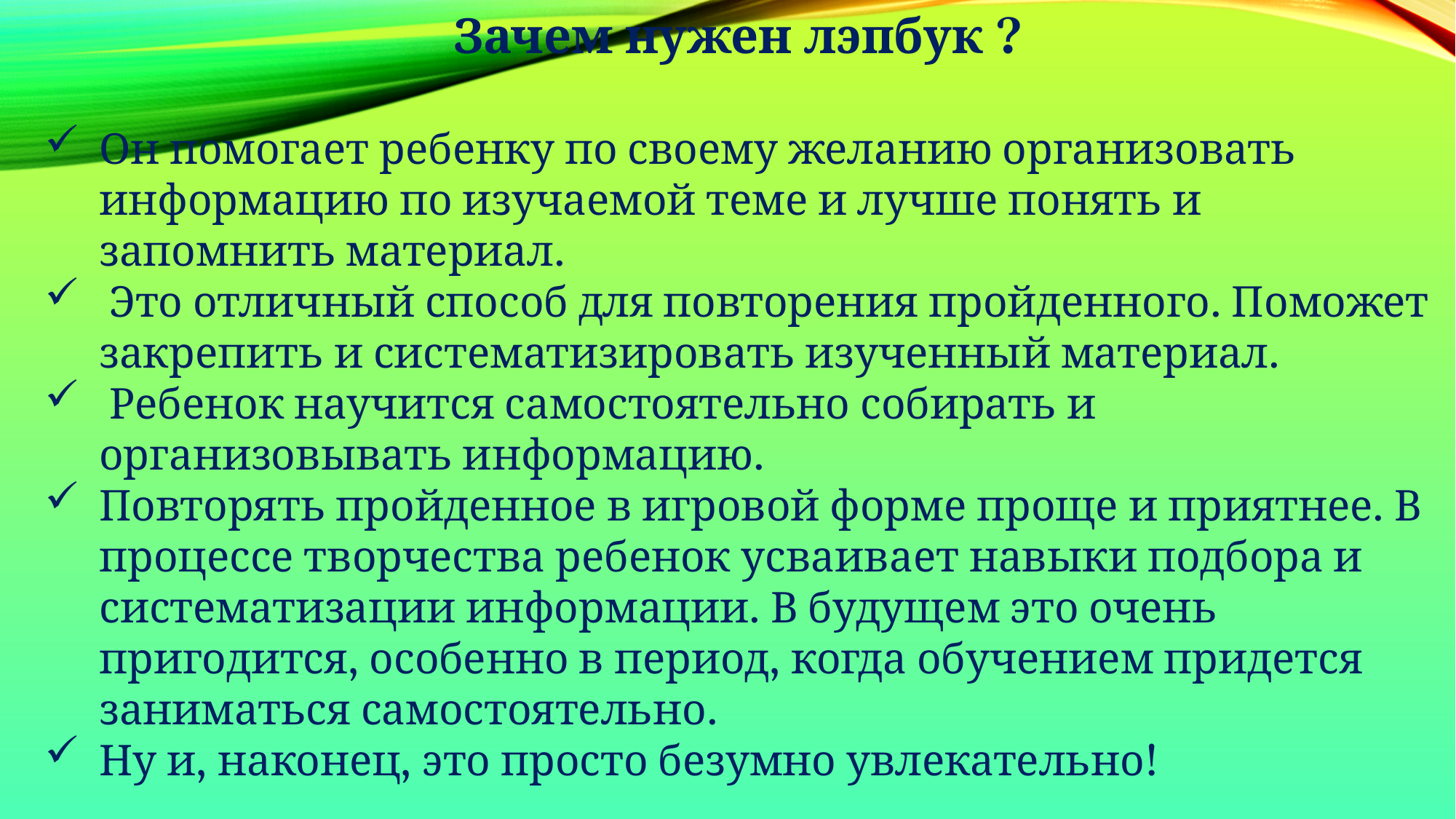

Зачем нужен лэпбук ?

Он помогает ребенку по своему желанию организовать информацию по изучаемой теме и лучше понять и запомнить материал.
 Это отличный способ для повторения пройденного. Поможет закрепить и систематизировать изученный материал.
 Ребенок научится самостоятельно собирать и организовывать информацию.
Повторять пройденное в игровой форме проще и приятнее. В процессе творчества ребенок усваивает навыки подбора и систематизации информации. В будущем это очень пригодится, особенно в период, когда обучением придется заниматься самостоятельно.
Ну и, наконец, это просто безумно увлекательно!